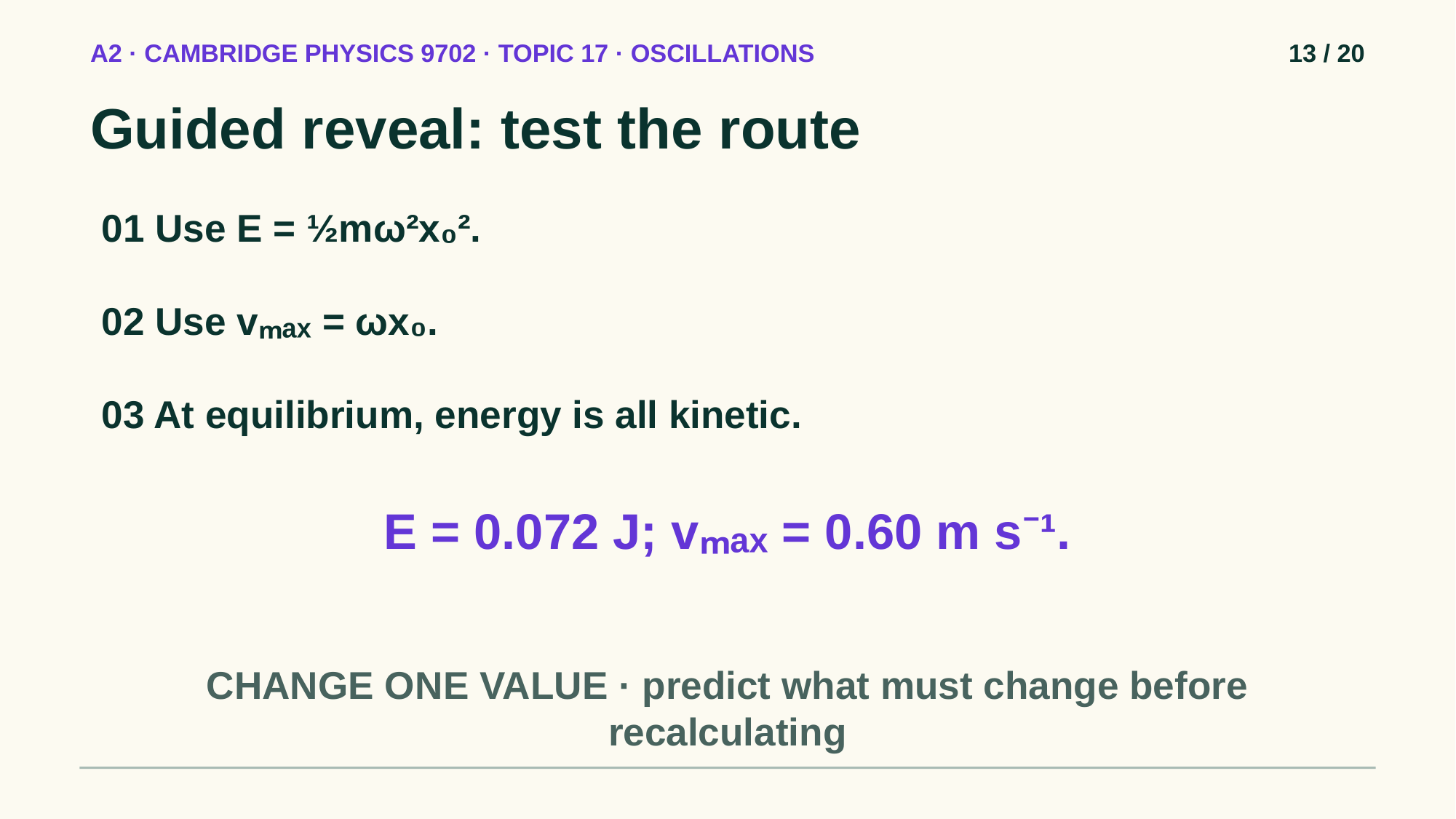

A2 · CAMBRIDGE PHYSICS 9702 · TOPIC 17 · OSCILLATIONS
13 / 20
Guided reveal: test the route
01 Use E = ½mω²x₀².
02 Use vₘₐₓ = ωx₀.
03 At equilibrium, energy is all kinetic.
E = 0.072 J; vₘₐₓ = 0.60 m s⁻¹.
CHANGE ONE VALUE · predict what must change before recalculating